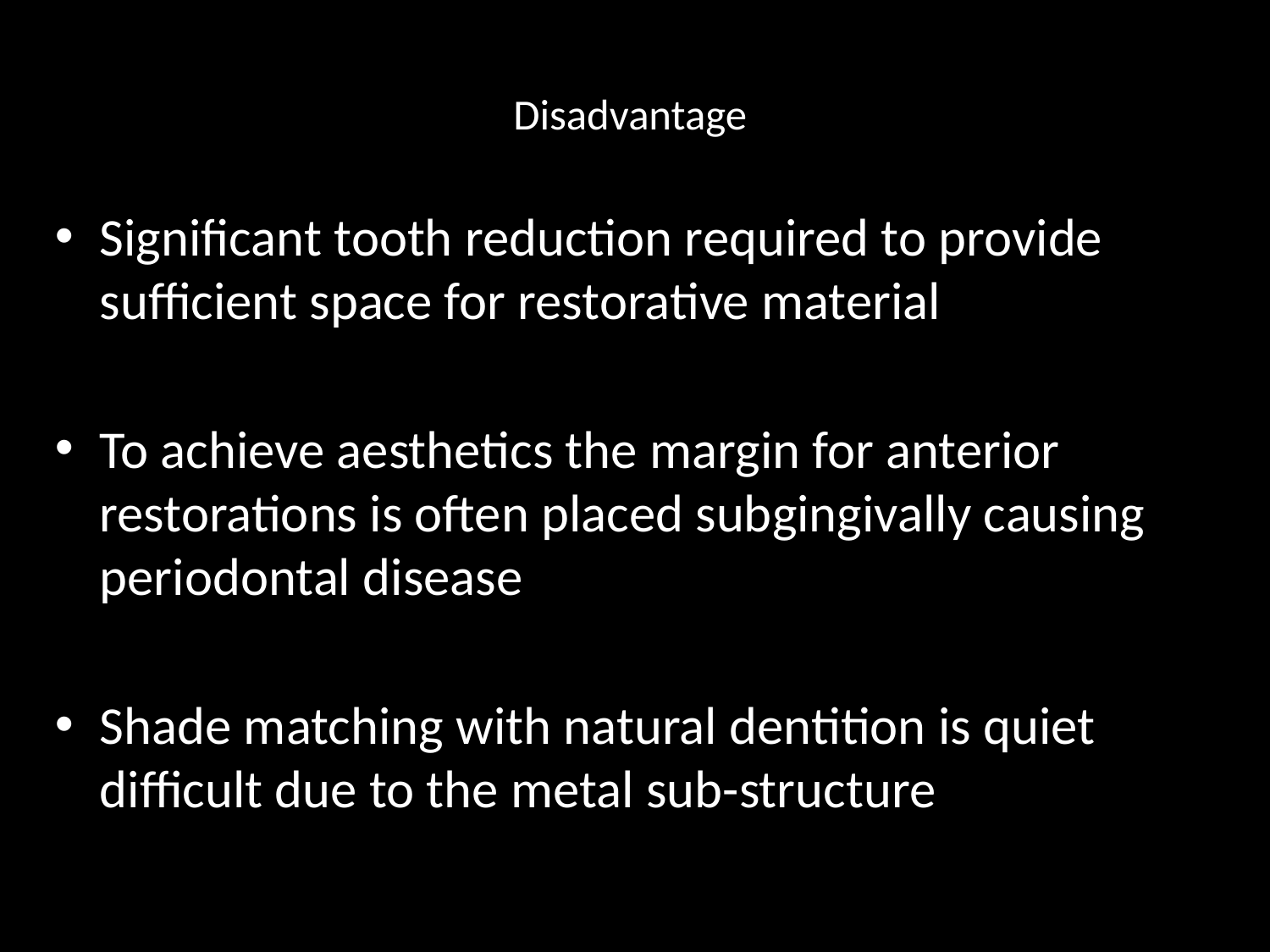

# Disadvantage
Significant tooth reduction required to provide sufficient space for restorative material

To achieve aesthetics the margin for anterior restorations is often placed subgingivally causing periodontal disease

Shade matching with natural dentition is quiet difficult due to the metal sub-structure